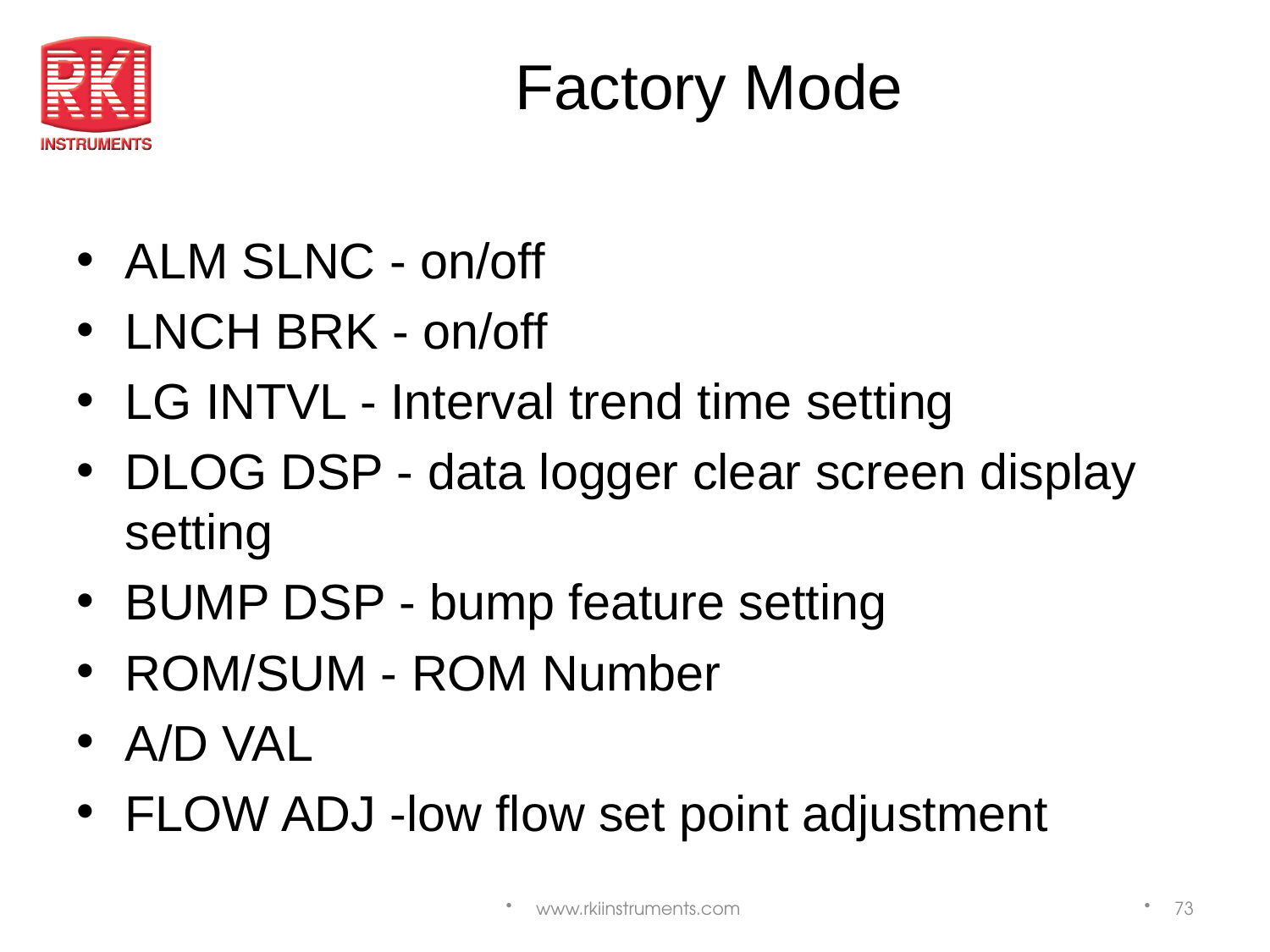

# Factory Mode
ALM SLNC - on/off
LNCH BRK - on/off
LG INTVL - Interval trend time setting
DLOG DSP - data logger clear screen display setting
BUMP DSP - bump feature setting
ROM/SUM - ROM Number
A/D VAL
FLOW ADJ -low flow set point adjustment

www.rkiinstruments.com
73